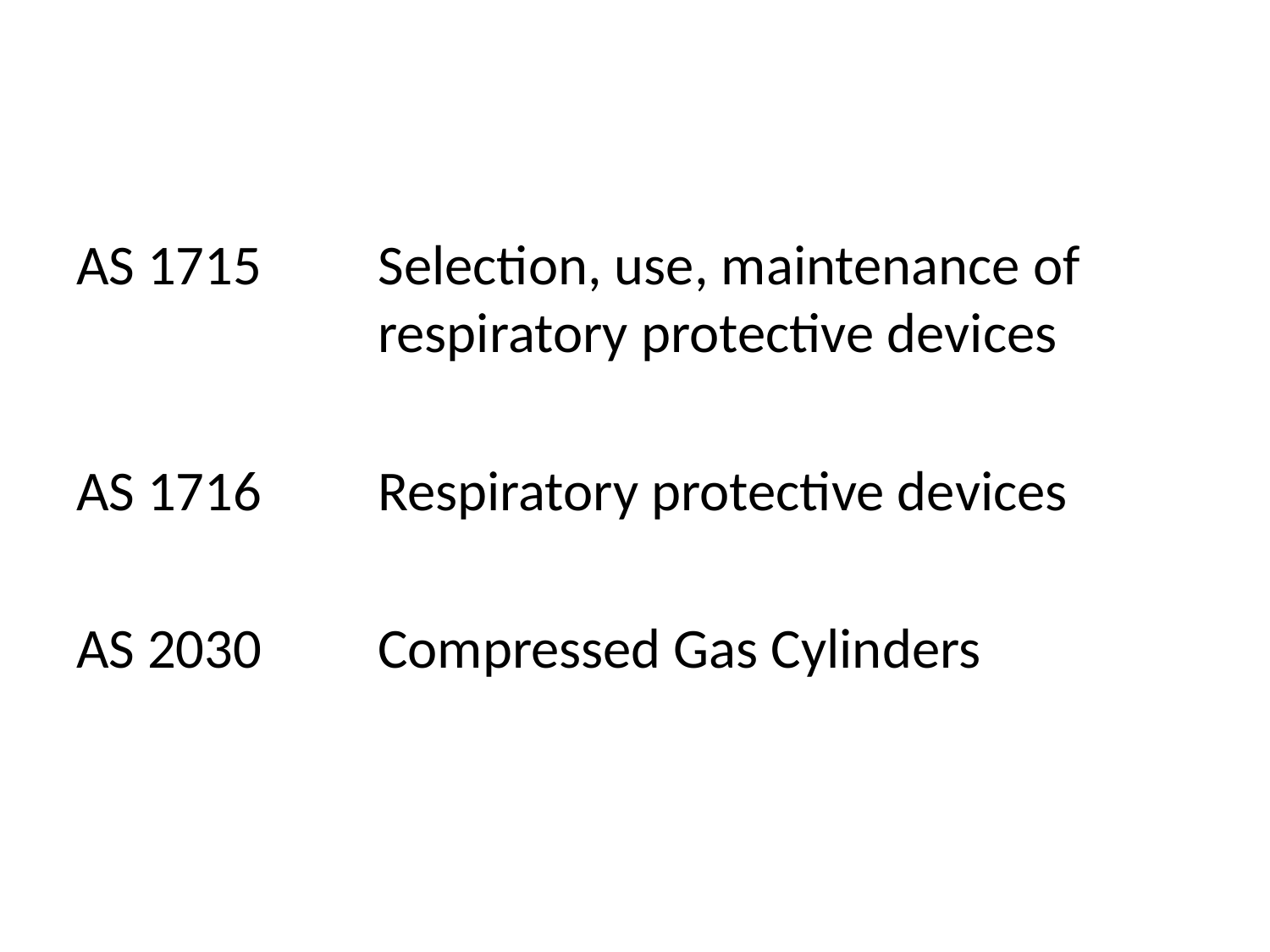

AS 1715	Selection, use, maintenance of 			respiratory protective devices

AS 1716	Respiratory protective devices

AS 2030 	Compressed Gas Cylinders